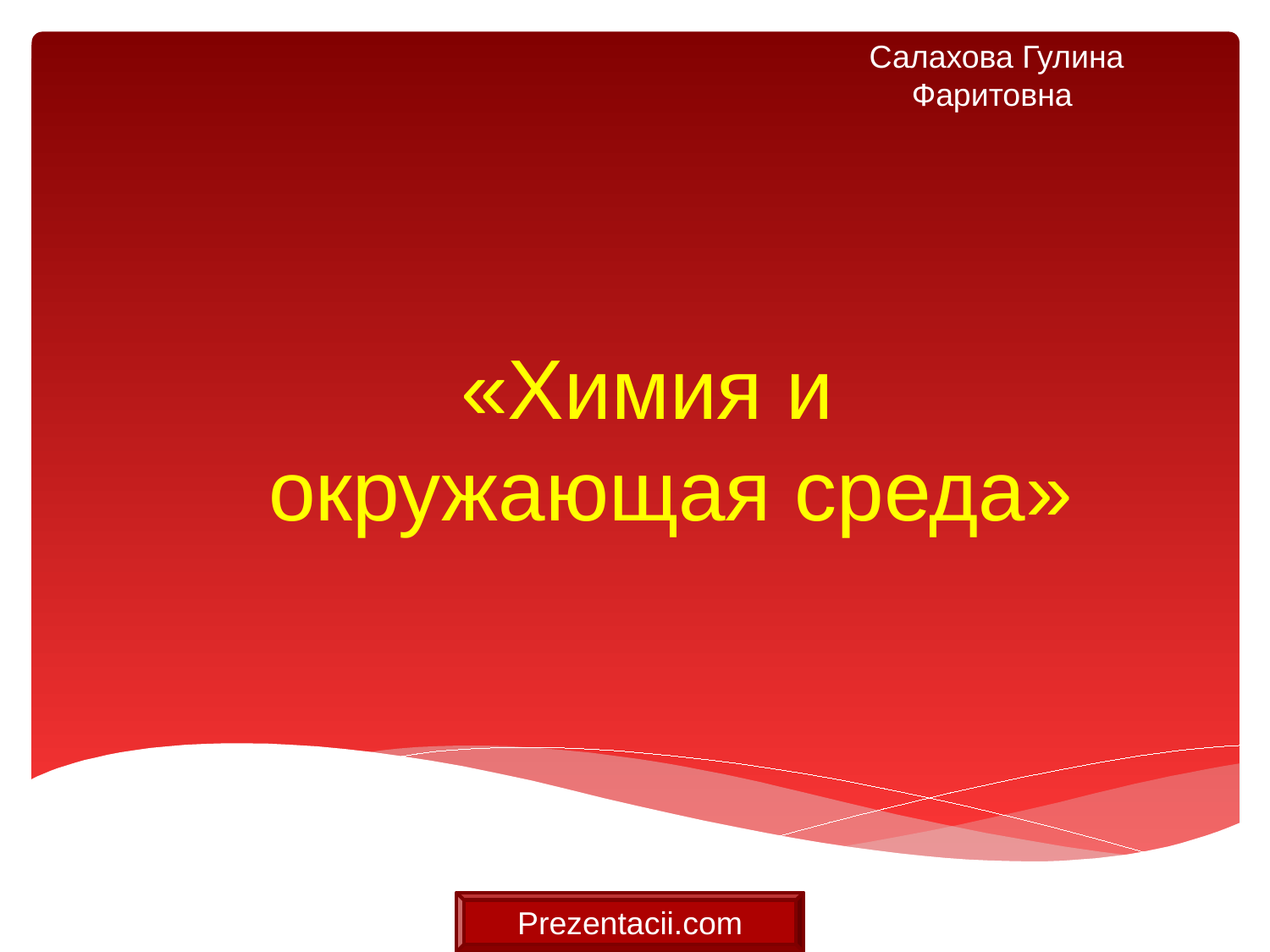

Салахова Гулина Фаритовна
# «Химия и окружающая среда»
Prezentacii.com